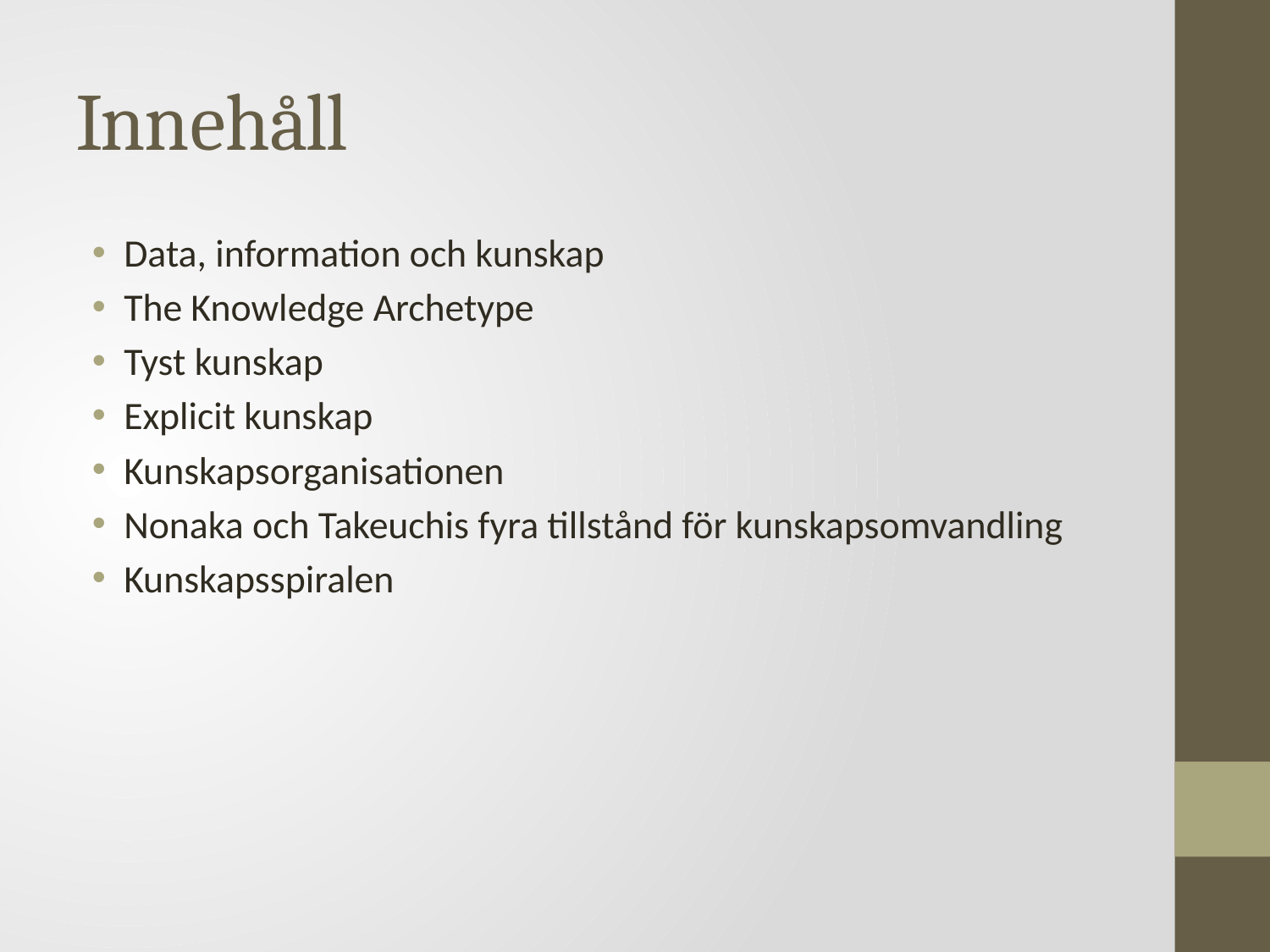

# Innehåll
Data, information och kunskap
The Knowledge Archetype
Tyst kunskap
Explicit kunskap
Kunskapsorganisationen
Nonaka och Takeuchis fyra tillstånd för kunskapsomvandling
Kunskapsspiralen